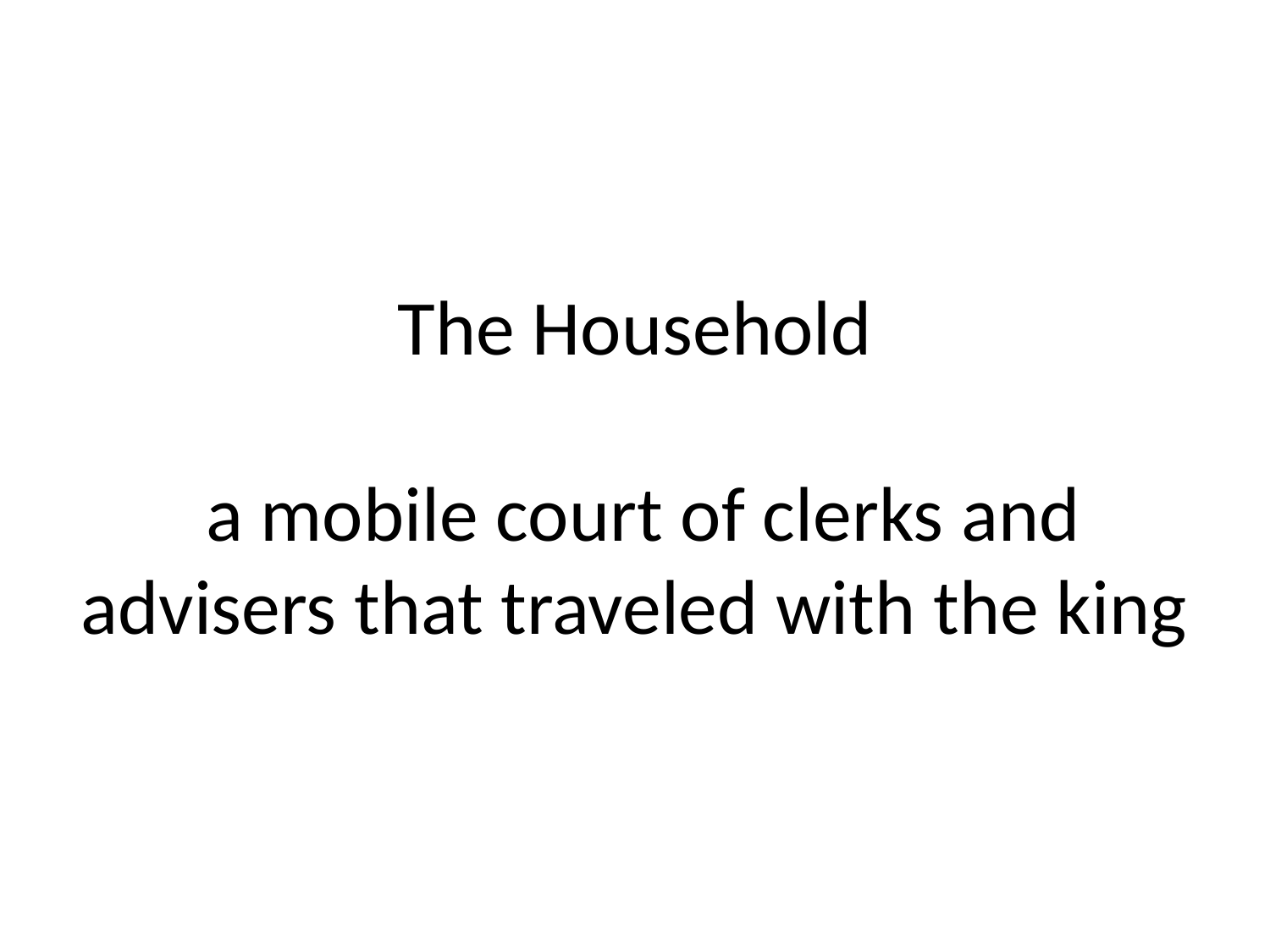

# The Household a mobile court of clerks and advisers that traveled with the king